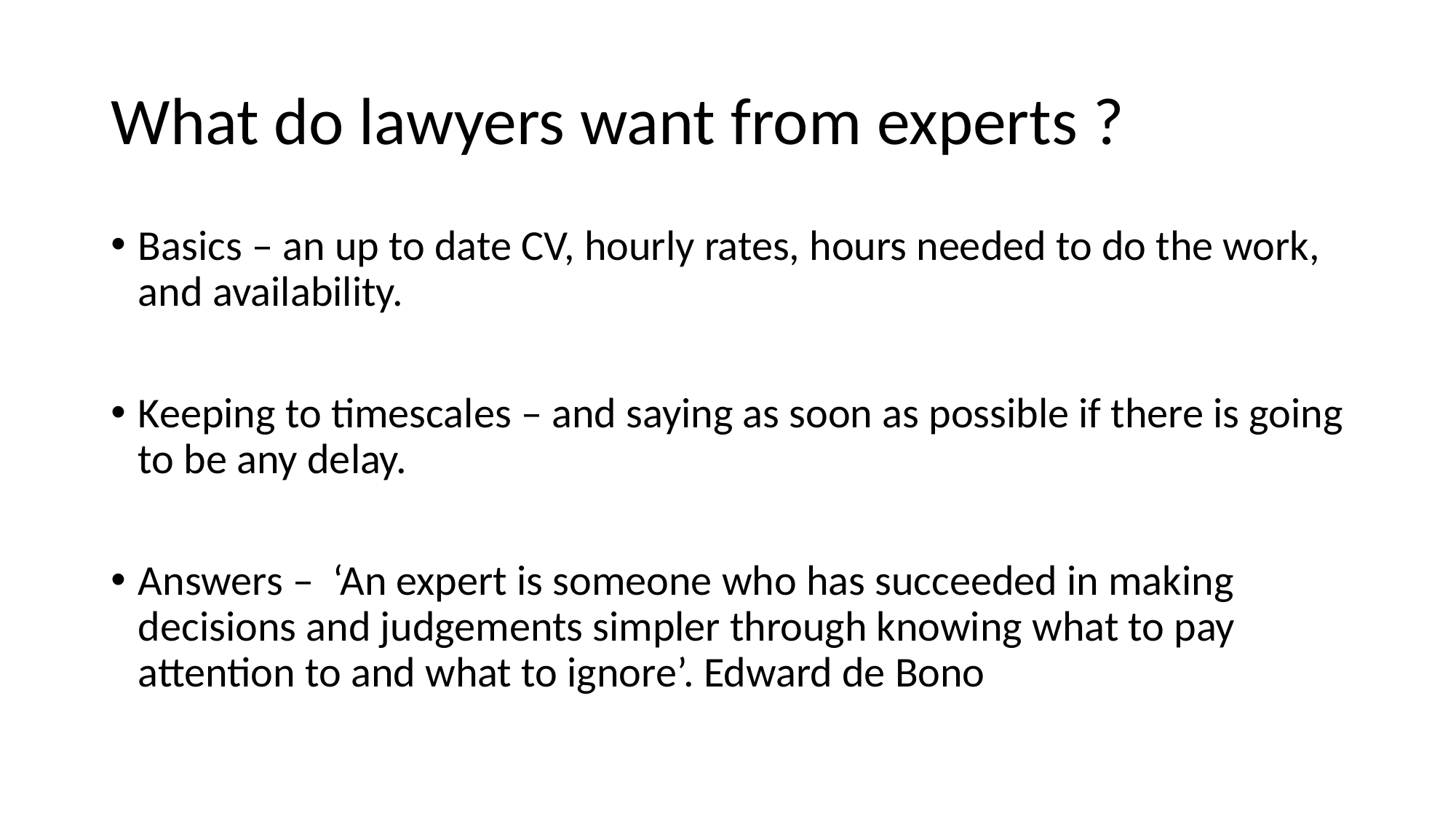

# What do lawyers want from experts ?
Basics – an up to date CV, hourly rates, hours needed to do the work, and availability.

Keeping to timescales – and saying as soon as possible if there is going to be any delay.

Answers –  ‘An expert is someone who has succeeded in making decisions and judgements simpler through knowing what to pay attention to and what to ignore’. Edward de Bono